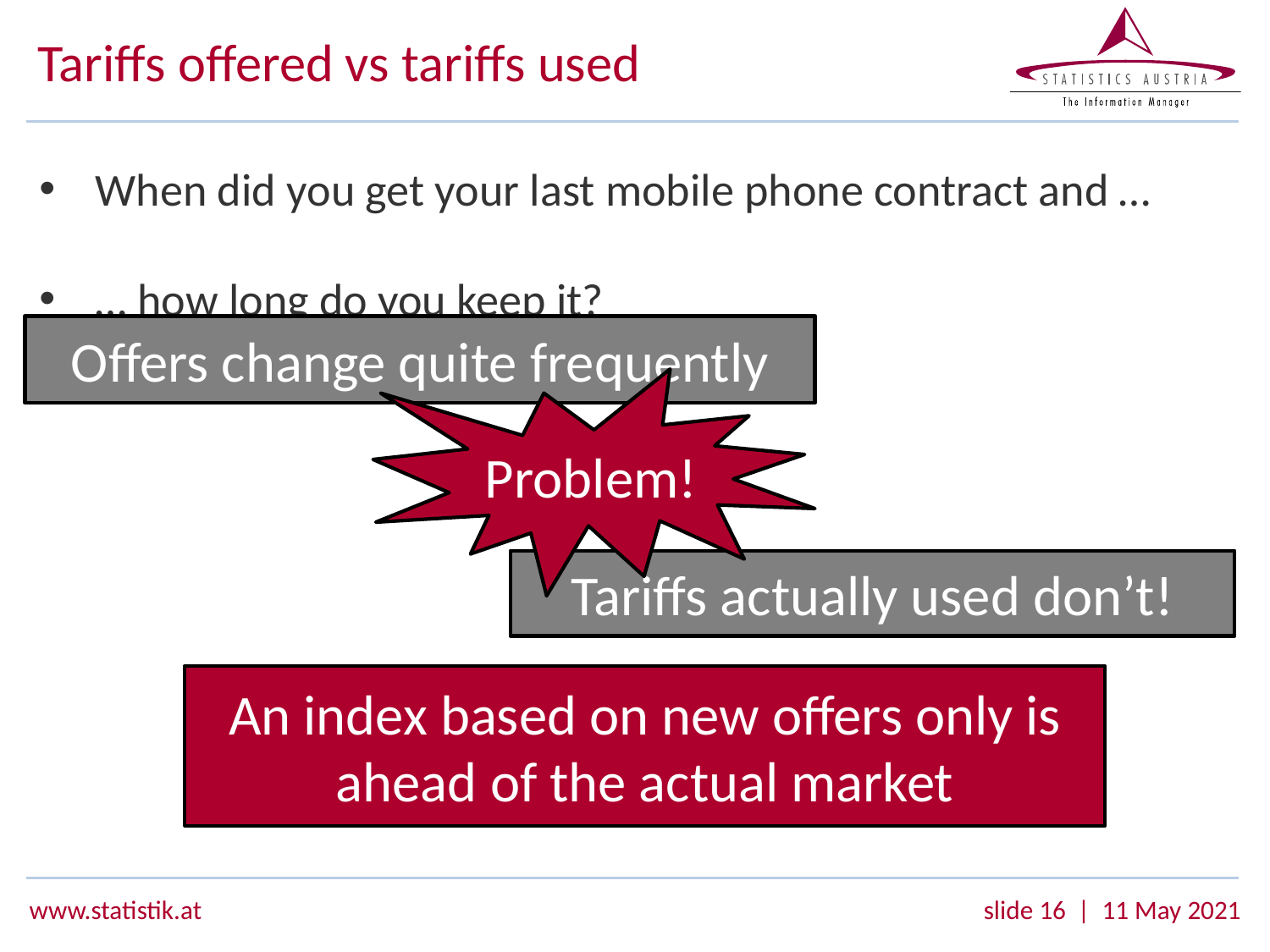

# Tariffs offered vs tariffs used
When did you get your last mobile phone contract and …
… how long do you keep it?

Offers change quite frequently
Problem!
Tariffs actually used don’t!
An index based on new offers only is ahead of the actual market